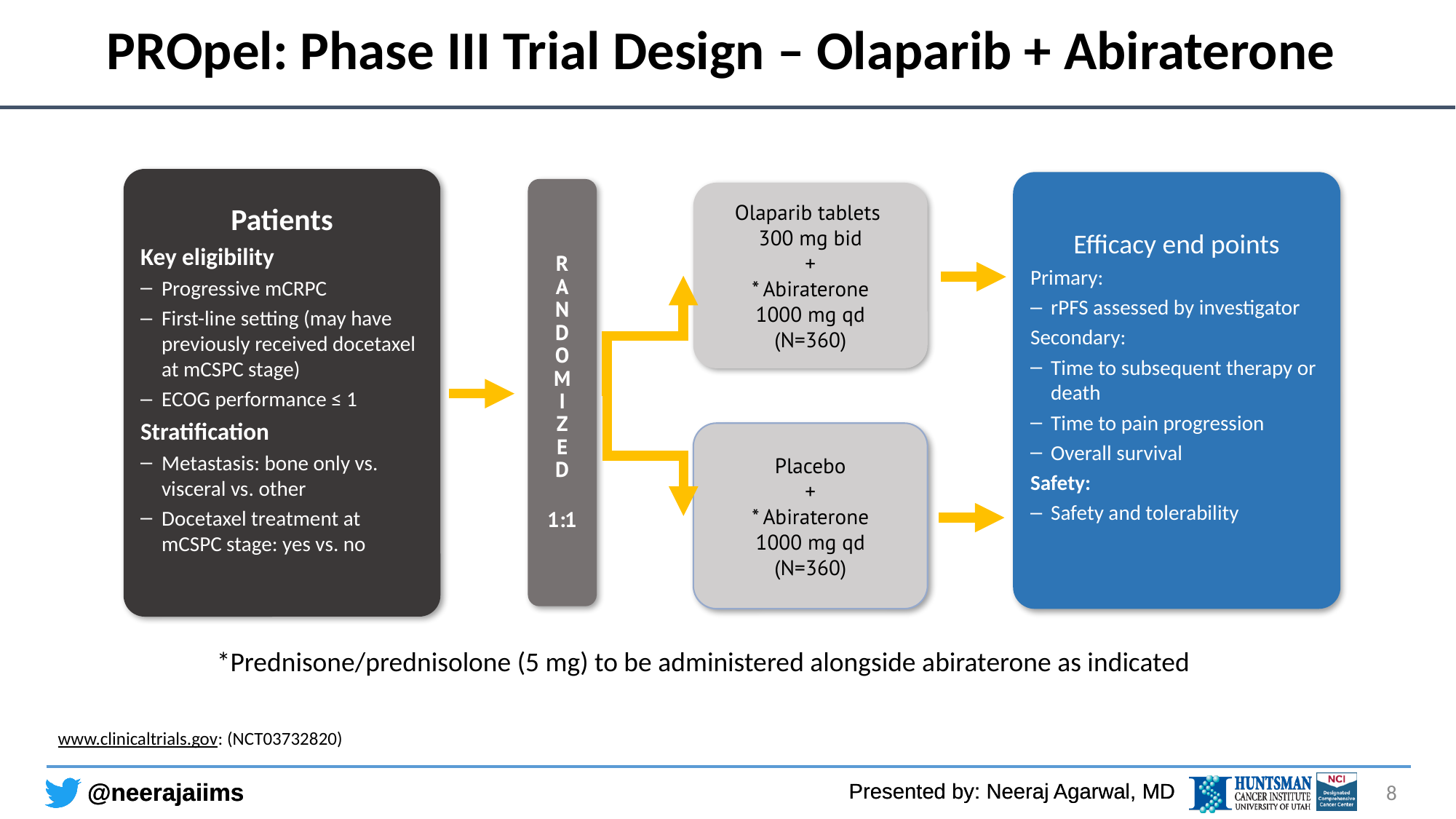

# PROpel: Phase III Trial Design – Olaparib + Abiraterone
Patients
Key eligibility
Progressive mCRPC
First-line setting (may have previously received docetaxel at mCSPC stage)
ECOG performance ≤ 1
Stratification
Metastasis: bone only vs. visceral vs. other
Docetaxel treatment at mCSPC stage: yes vs. no

Efficacy end points
Primary:
rPFS assessed by investigator
Secondary:
Time to subsequent therapy or death
Time to pain progression
Overall survival
Safety:
Safety and tolerability

R
A
N
D
O
M
I
Z
E
D

1:1
Olaparib tablets
300 mg bid
+
* Abiraterone
1000 mg qd
(N=360)
Placebo
+
* Abiraterone
1000 mg qd
(N=360)
*Prednisone/prednisolone (5 mg) to be administered alongside abiraterone as indicated
www.clinicaltrials.gov: (NCT03732820)
8